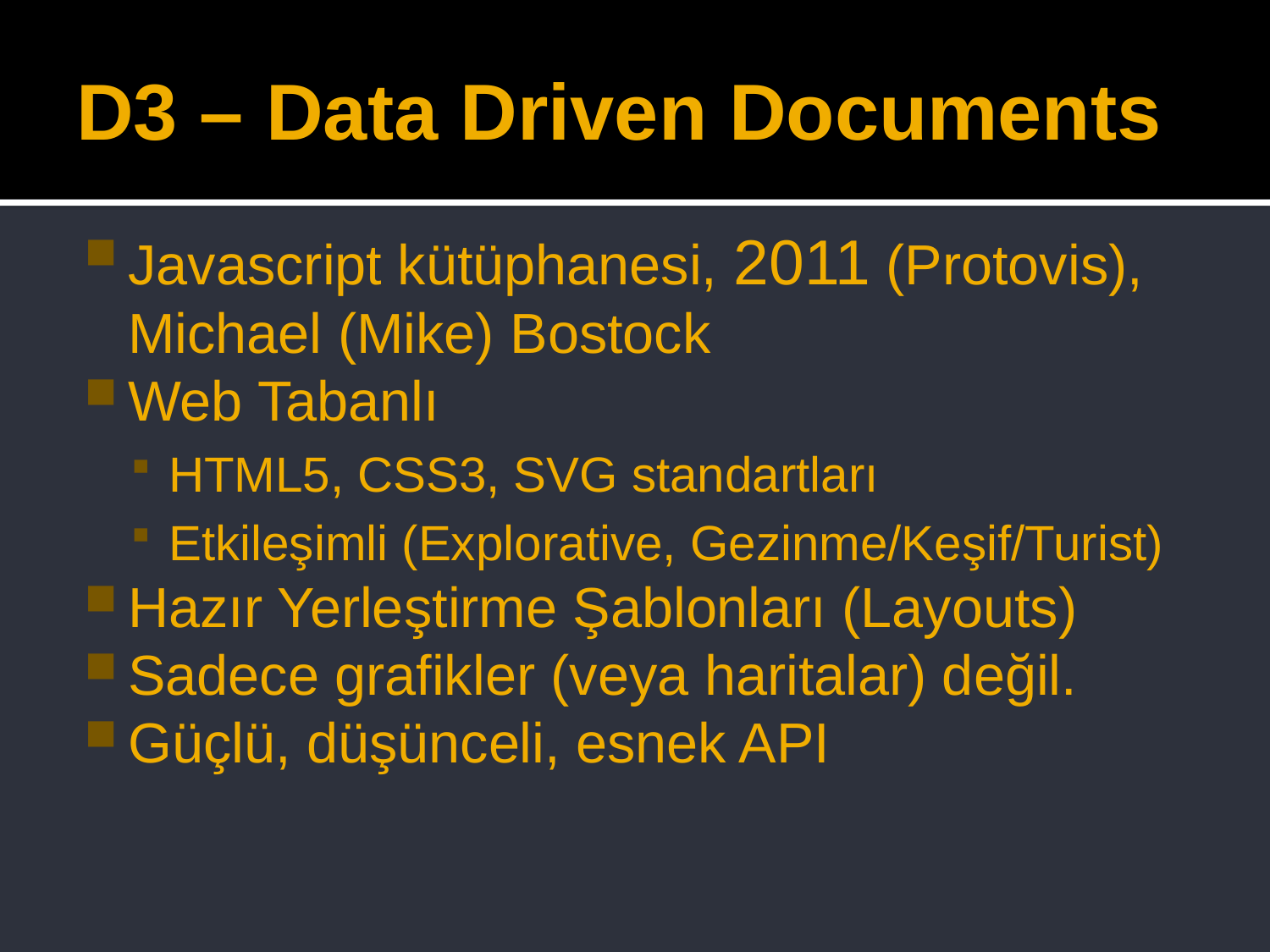

# D3 – Data Driven Documents
Javascript kütüphanesi, 2011 (Protovis), Michael (Mike) Bostock
Web Tabanlı
HTML5, CSS3, SVG standartları
Etkileşimli (Explorative, Gezinme/Keşif/Turist)
Hazır Yerleştirme Şablonları (Layouts)
Sadece grafikler (veya haritalar) değil.
Güçlü, düşünceli, esnek API